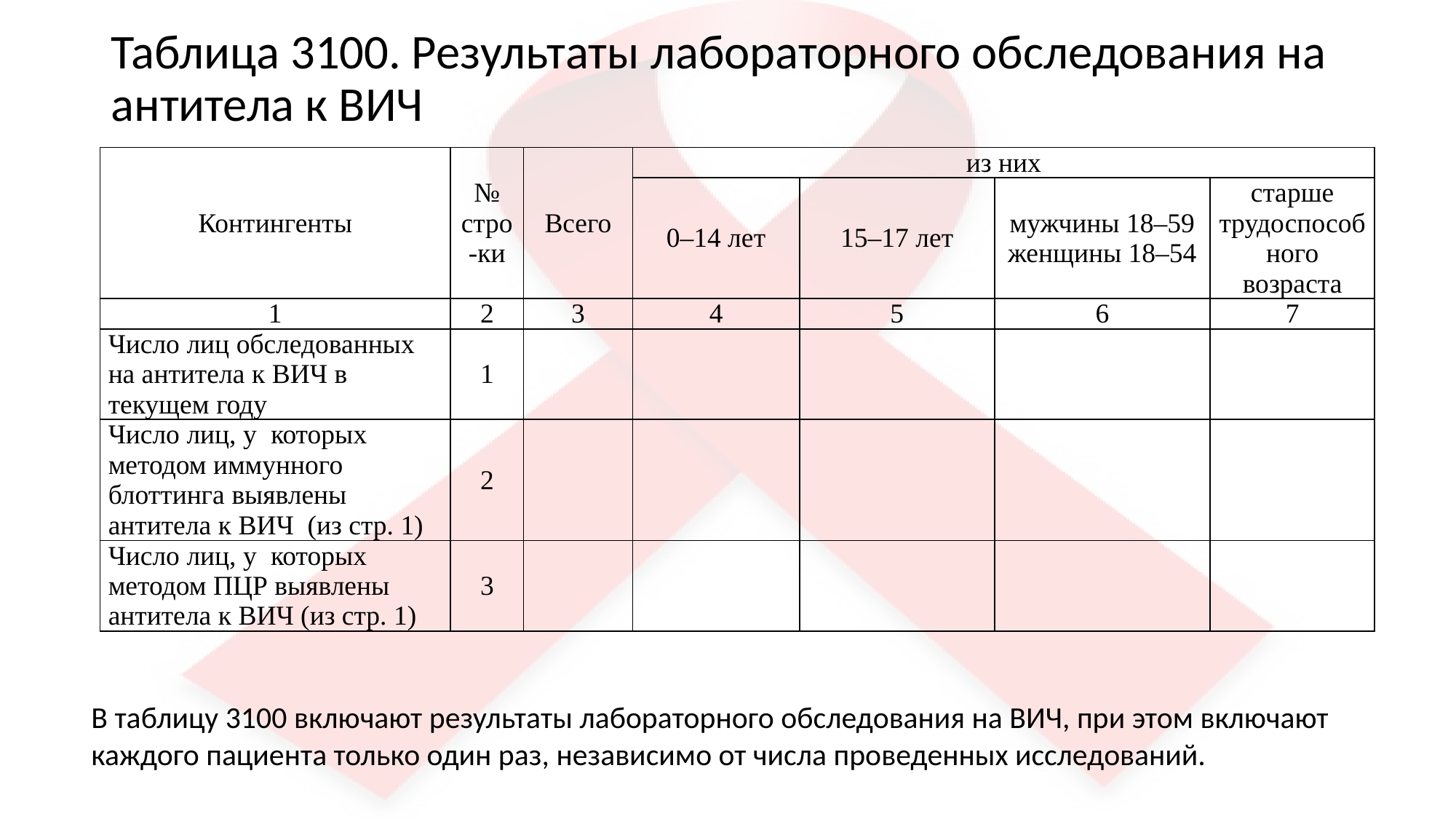

# Таблица 3100. Результаты лабораторного обследования на антитела к ВИЧ
| Контингенты | № стро-ки | Всего | из них |  |  |  |
| --- | --- | --- | --- | --- | --- | --- |
|  |  |  | 0–14 лет | 15–17 лет | мужчины 18–59 женщины 18–54 | старше трудоспособного возраста |
| 1 | 2 | 3 | 4 | 5 | 6 | 7 |
| Число лиц обследованных на антитела к ВИЧ в текущем году | 1 |  |  |  |  |  |
| Число лиц, у которых методом иммунного блоттинга выявлены антитела к ВИЧ (из стр. 1) | 2 |  |  |  |  |  |
| Число лиц, у которых методом ПЦР выявлены антитела к ВИЧ (из стр. 1) | 3 |  |  |  |  |  |
В таблицу 3100 включают результаты лабораторного обследования на ВИЧ, при этом включают каждого пациента только один раз, независимо от числа проведенных исследований.